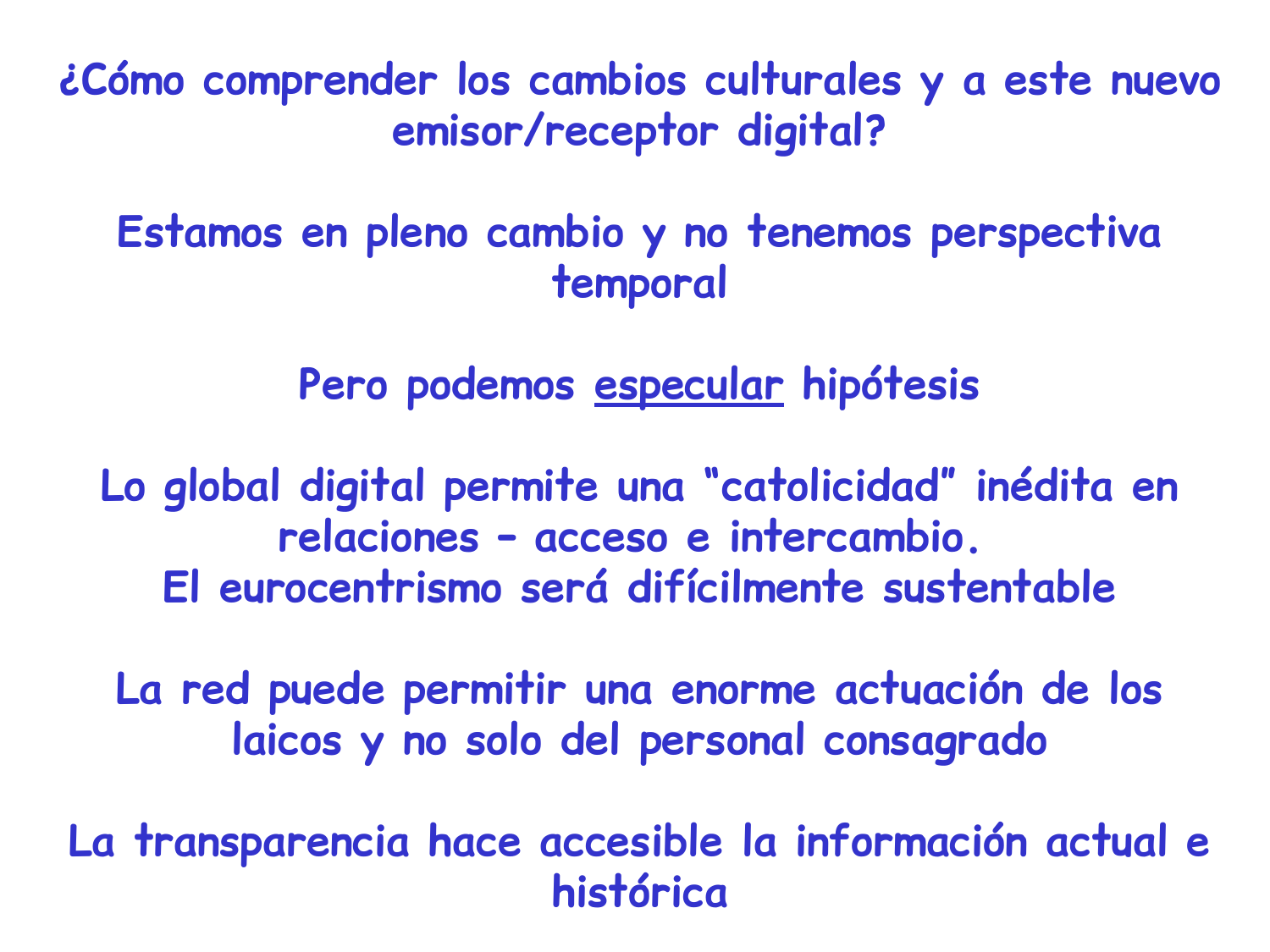

¿Cómo comprender los cambios culturales y a este nuevo emisor/receptor digital?

Estamos en pleno cambio y no tenemos perspectiva temporal

Pero podemos especular hipótesis

Lo global digital permite una “catolicidad” inédita en relaciones – acceso e intercambio.
El eurocentrismo será difícilmente sustentable

La red puede permitir una enorme actuación de los laicos y no solo del personal consagrado

La transparencia hace accesible la información actual e histórica